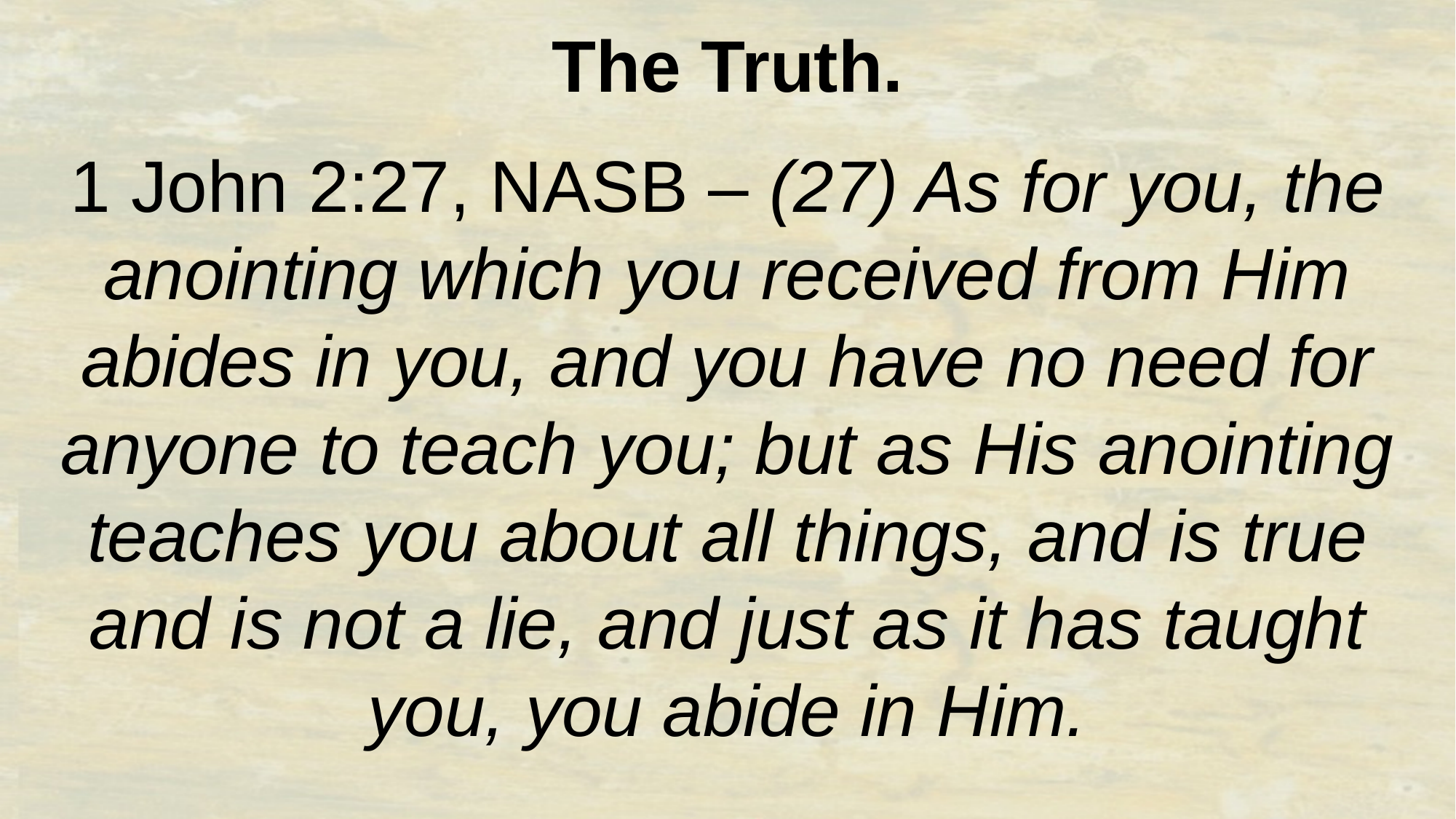

The Truth.

1 John 2:27, NASB – (27) As for you, the anointing which you received from Him abides in you, and you have no need for anyone to teach you; but as His anointing teaches you about all things, and is true and is not a lie, and just as it has taught you, you abide in Him.